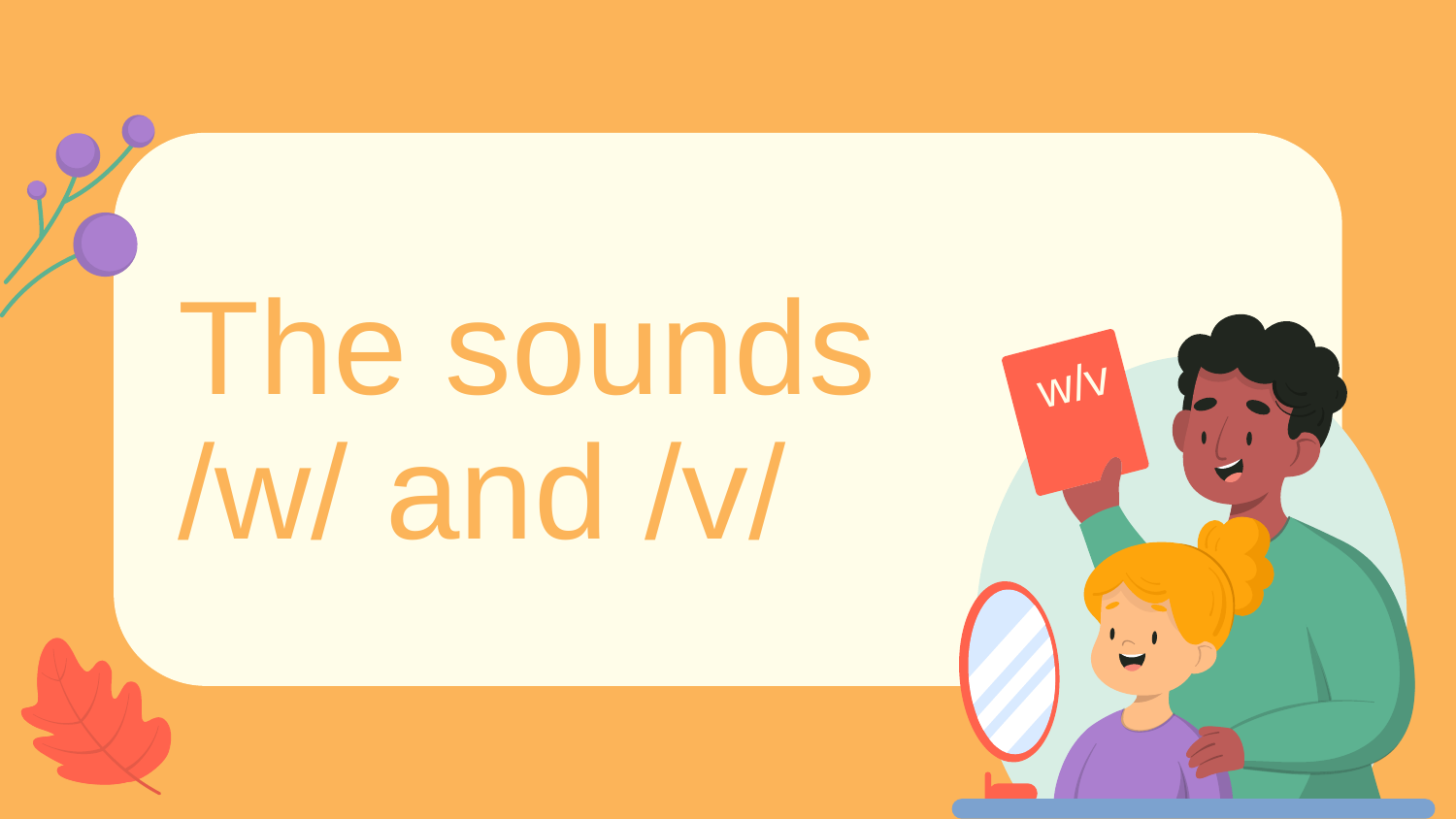

# The sounds /w/ and /v/

w/v